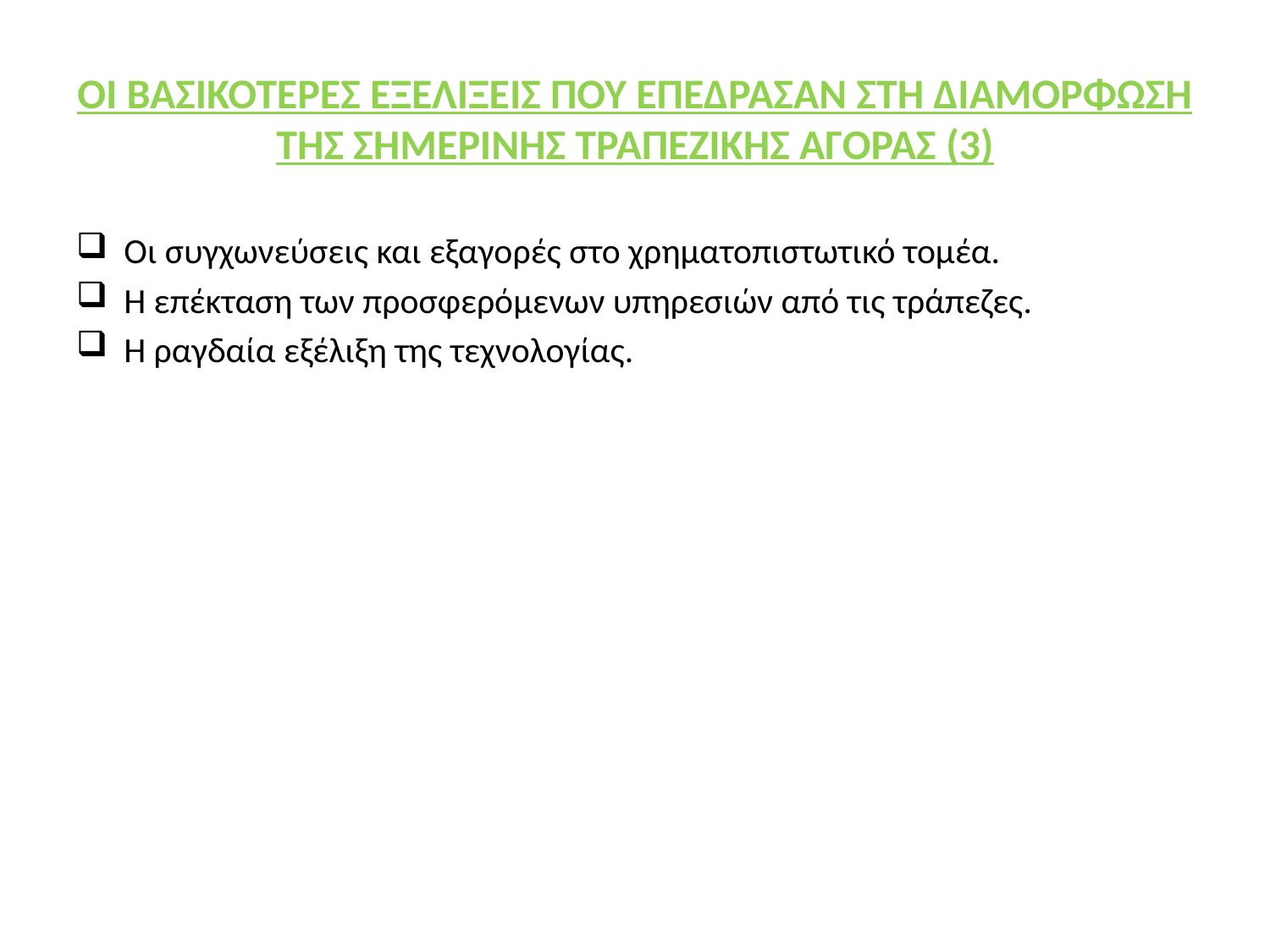

# ΟΙ ΒΑΣΙΚΟΤΕΡΕΣ ΕΞΕΛΙΞΕΙΣ ΠΟΥ ΕΠΕΔΡΑΣΑΝ ΣΤΗ ΔΙΑΜΟΡΦΩΣΗ ΤΗΣ ΣΗΜΕΡΙΝΗΣ ΤΡΑΠΕΖΙΚΗΣ ΑΓΟΡΑΣ (3)
Οι συγχωνεύσεις και εξαγορές στο χρηματοπιστωτικό τομέα.
Η επέκταση των προσφερόμενων υπηρεσιών από τις τράπεζες.
Η ραγδαία εξέλιξη της τεχνολογίας.